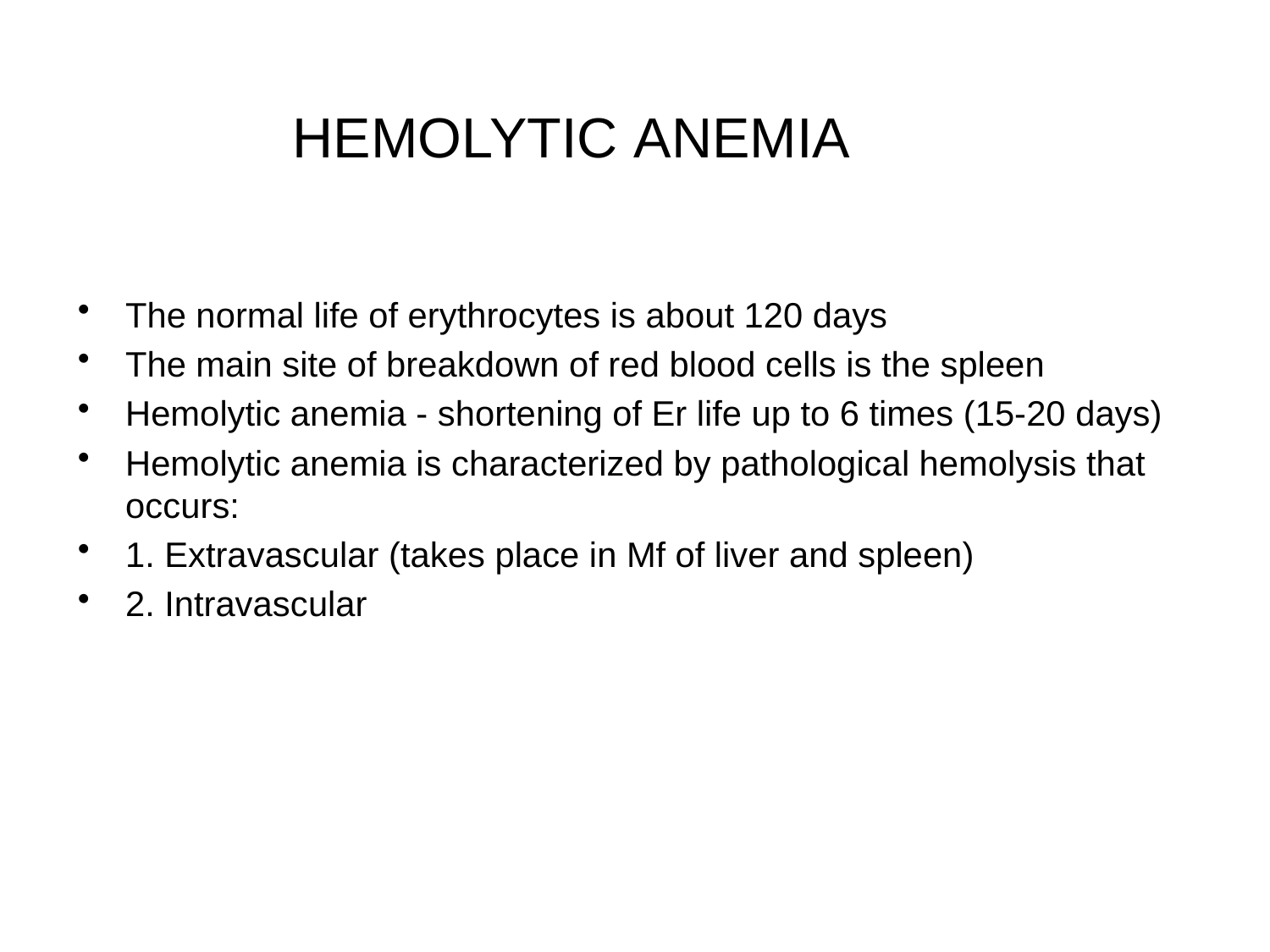

# HEMOLYTIC ANEMIA
The normal life of erythrocytes is about 120 days
The main site of breakdown of red blood cells is the spleen
Hemolytic anemia - shortening of Er life up to 6 times (15-20 days)
Hemolytic anemia is characterized by pathological hemolysis that occurs:
1. Extravascular (takes place in Mf of liver and spleen)
2. Intravascular